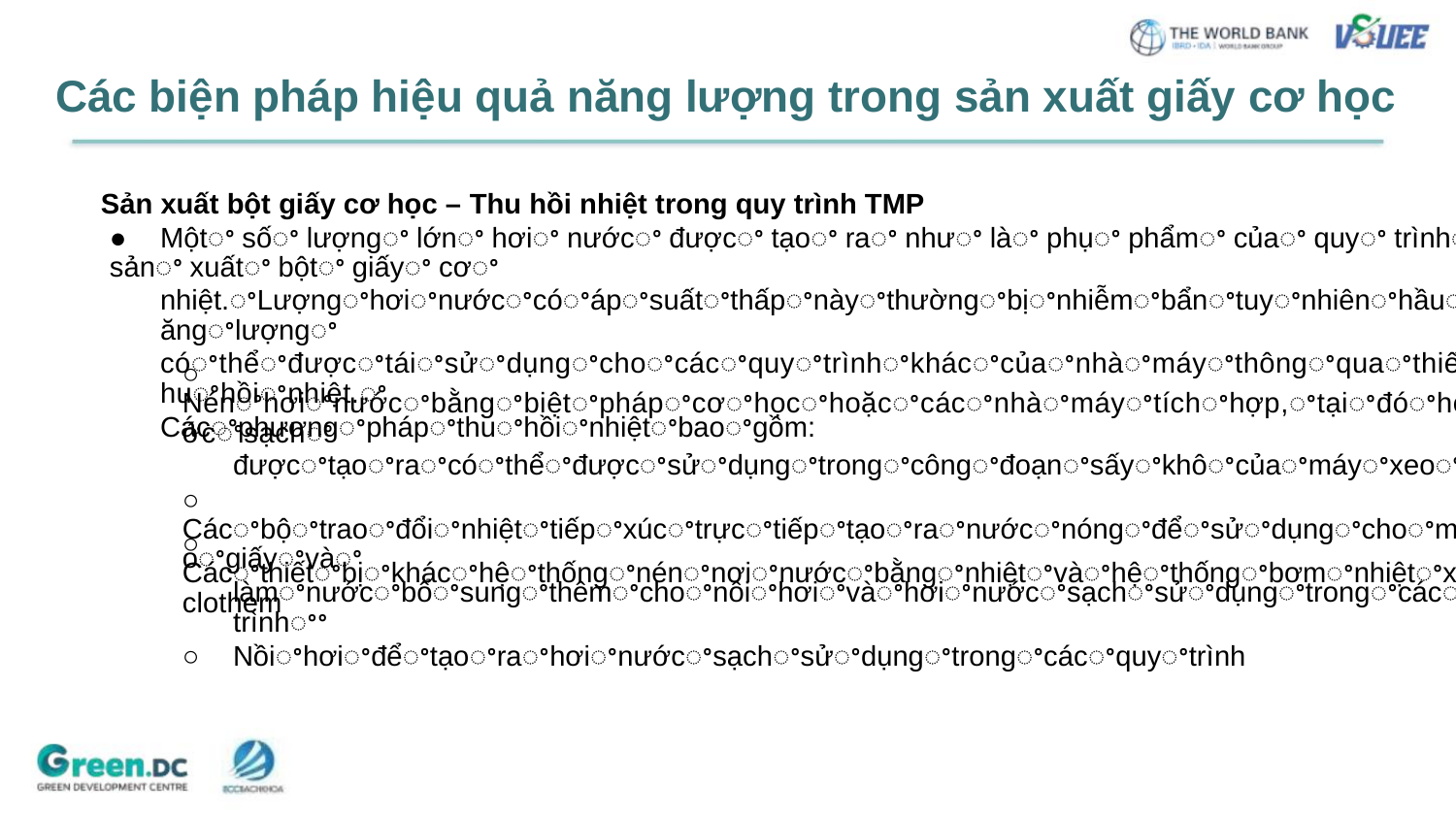

Các biện pháp hiệu quả năng lượng trong sản xuất giấy cơ học
Sản xuất bột giấy cơ học – Thu hồi nhiệt trong quy trình TMP
● Mộtꢀ sốꢀ lượngꢀ lớnꢀ hơiꢀ nướcꢀ đượcꢀ tạoꢀ raꢀ nhưꢀ làꢀ phụꢀ phẩmꢀ củaꢀ quyꢀ trìnhꢀ sảnꢀ xuấtꢀ bộtꢀ giấyꢀ cơꢀ
nhiệt.ꢀLượngꢀhơiꢀnướcꢀcóꢀápꢀsuấtꢀthấpꢀnàyꢀthườngꢀbịꢀnhiễmꢀbẩnꢀtuyꢀnhiênꢀhầuꢀhếtꢀnăngꢀlượngꢀ
cóꢀthểꢀđượcꢀtáiꢀsửꢀdụngꢀchoꢀcácꢀquyꢀtrìnhꢀkhácꢀcủaꢀnhàꢀmáyꢀthôngꢀquaꢀthiếtꢀbịꢀthuꢀhồiꢀnhiệt.ꢀ
Cácꢀphươngꢀphápꢀthuꢀhồiꢀnhiệtꢀbaoꢀgồm:
○ Nénꢀhơiꢀnướcꢀbằngꢀbiệtꢀphápꢀcơꢀhọcꢀhoặcꢀcácꢀnhàꢀmáyꢀtíchꢀhợp,ꢀtạiꢀđóꢀhơiꢀnướcꢀsạchꢀ
đượcꢀtạoꢀraꢀcóꢀthểꢀđượcꢀsửꢀdụngꢀtrongꢀcôngꢀđoạnꢀsấyꢀkhôꢀcủaꢀmáyꢀxeoꢀgiấy
○ Cácꢀbộꢀtraoꢀđổiꢀnhiệtꢀtiếpꢀxúcꢀtrựcꢀtiếpꢀtạoꢀraꢀnướcꢀnóngꢀđểꢀsửꢀdụngꢀchoꢀmáyꢀxeoꢀgiấyꢀvàꢀ
làmꢀnướcꢀbổꢀsungꢀthêmꢀchoꢀnồiꢀhơiꢀvàꢀhơiꢀnướcꢀsạchꢀsửꢀdụngꢀtrongꢀcácꢀquyꢀtrìnhꢀꢀ
○ Nồiꢀhơiꢀđểꢀtạoꢀraꢀhơiꢀnướcꢀsạchꢀsửꢀdụngꢀtrongꢀcácꢀquyꢀtrình
○ Cácꢀthiếtꢀbịꢀkhácꢀhệꢀthốngꢀnénꢀnơiꢀnướcꢀbằngꢀnhiệtꢀvàꢀhệꢀthốngꢀbơmꢀnhiệtꢀxiclothem